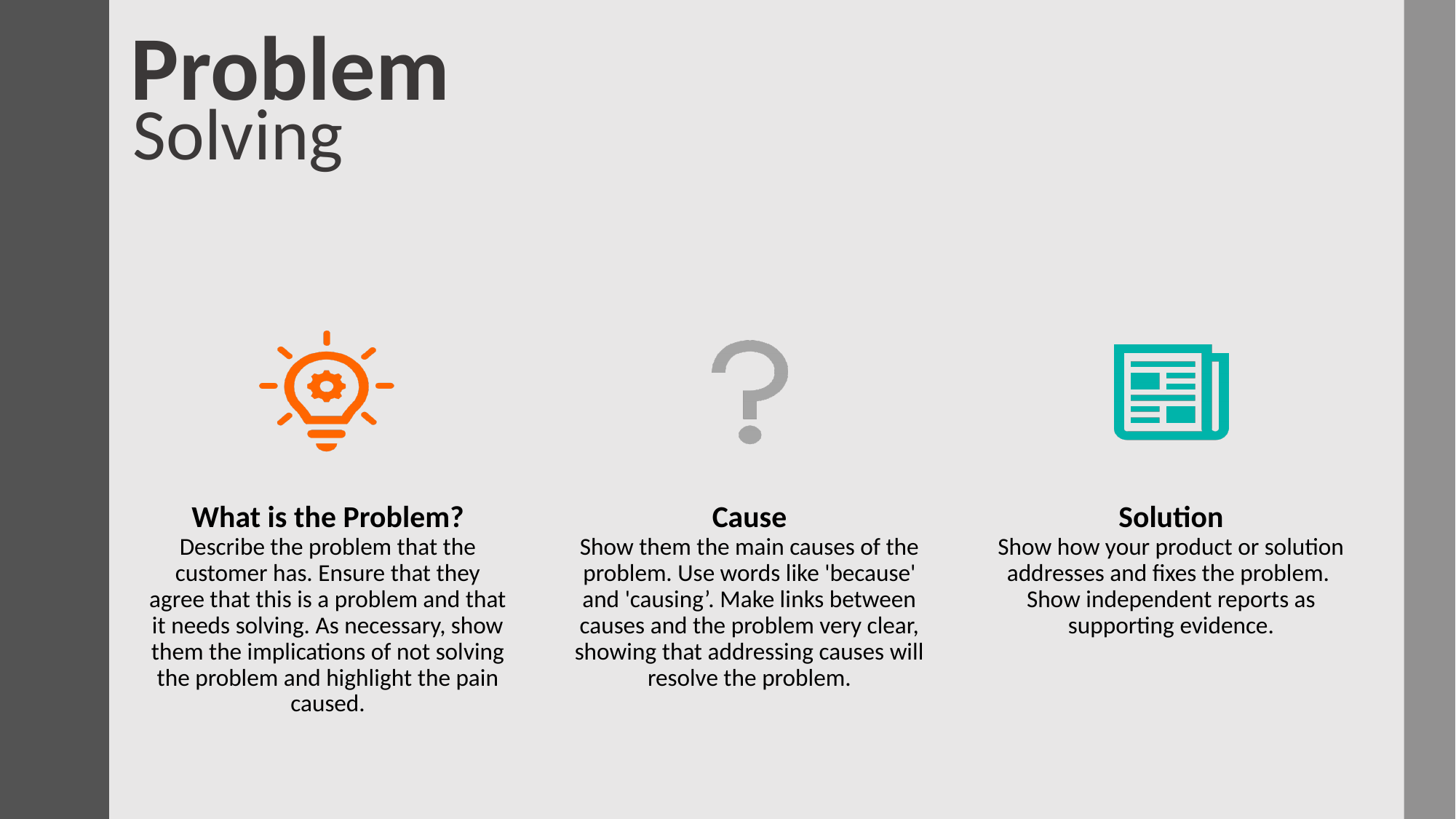

Problem
Solving

What is the Problem?
Describe the problem that the customer has. Ensure that they agree that this is a problem and that it needs solving. As necessary, show them the implications of not solving the problem and highlight the pain caused.
Cause
Show them the main causes of the problem. Use words like 'because' and 'causing’. Make links between causes and the problem very clear, showing that addressing causes will resolve the problem.
Solution
Show how your product or solution addresses and fixes the problem.  Show independent reports as supporting evidence.